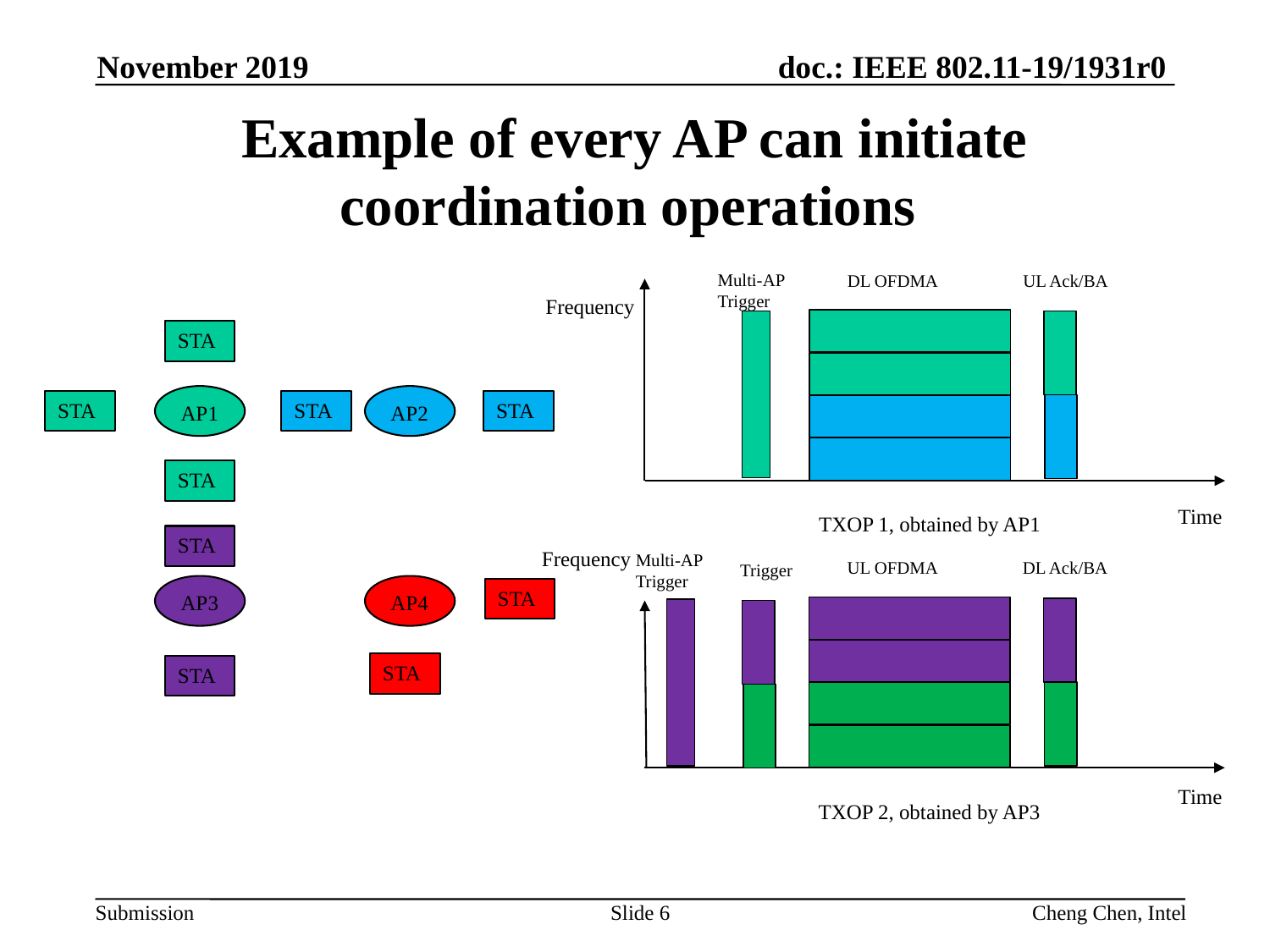

November 2019
# Example of every AP can initiate coordination operations
Multi-AP Trigger
DL OFDMA
UL Ack/BA
Frequency

STA

AP1
AP2
STA
STA
STA

STA
Time
TXOP 1, obtained by AP1
STA
Frequency
Multi-AP Trigger
UL OFDMA
DL Ack/BA
Trigger
AP3
AP4
STA

STA
STA

Time
TXOP 2, obtained by AP3
Slide 6
Cheng Chen, Intel